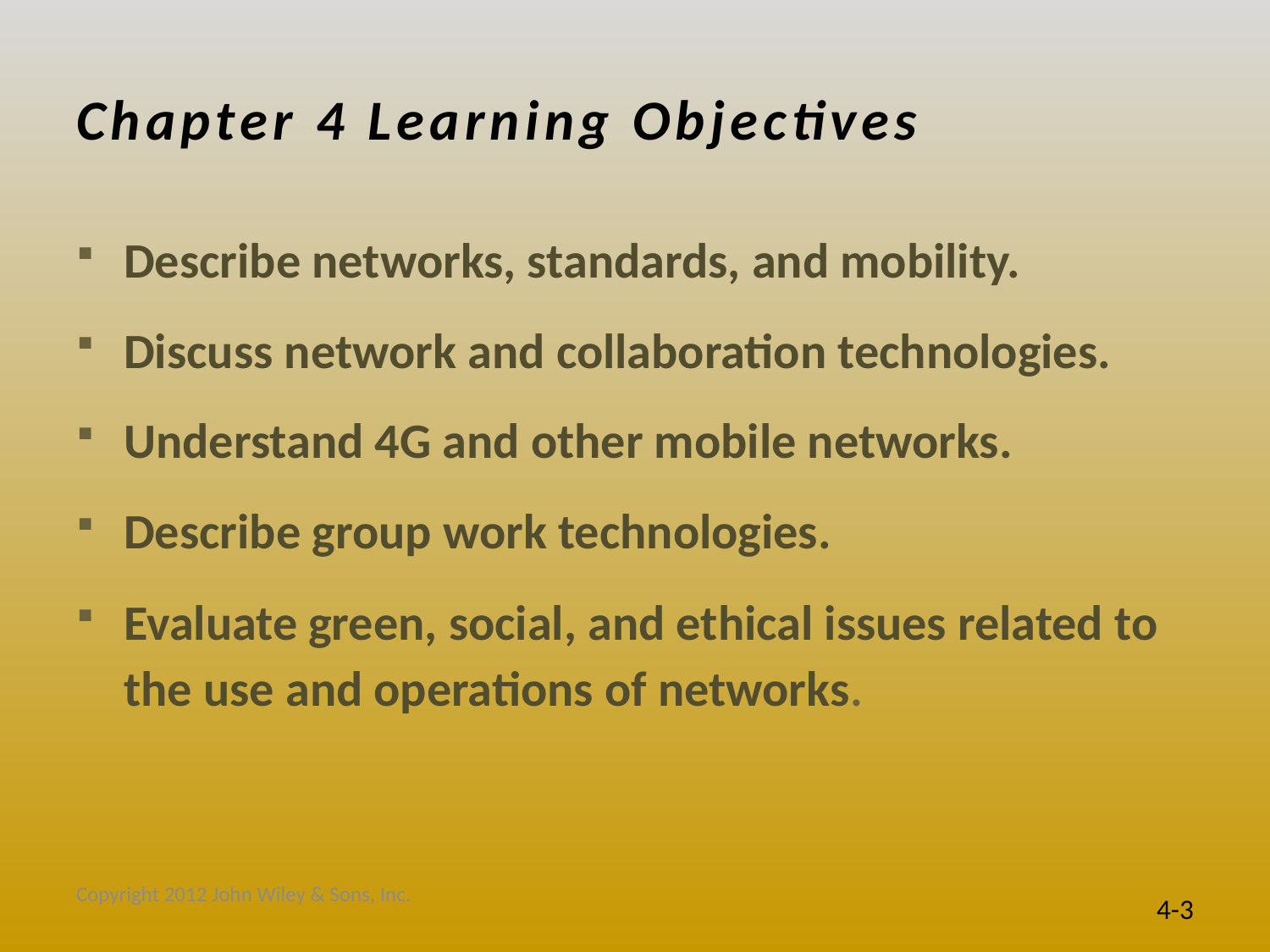

# Chapter 4 Learning Objectives
Describe networks, standards, and mobility.
Discuss network and collaboration technologies.
Understand 4G and other mobile networks.
Describe group work technologies.
Evaluate green, social, and ethical issues related to the use and operations of networks.
Copyright 2012 John Wiley & Sons, Inc.
4-3